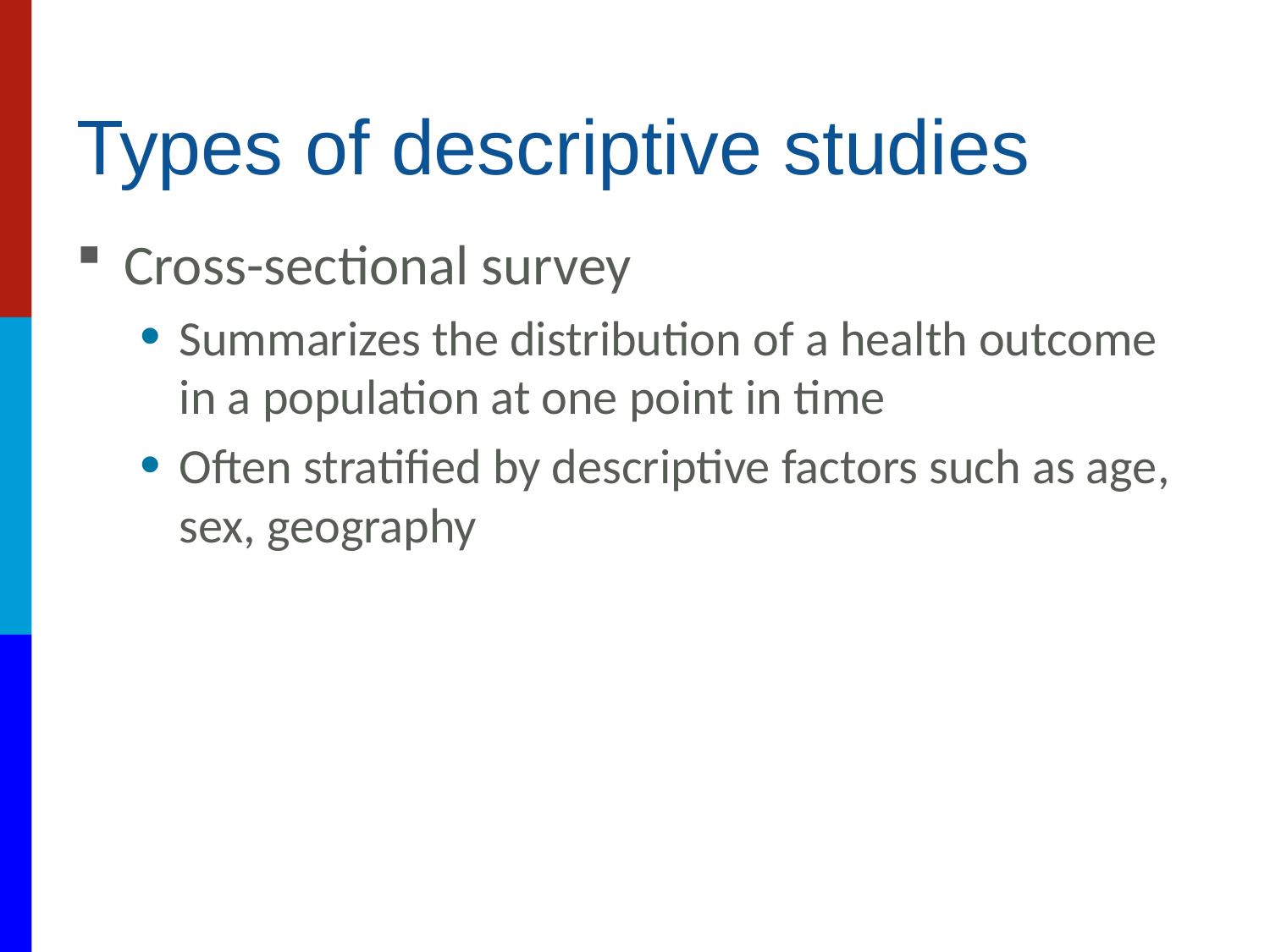

# Types of descriptive studies
Cross-sectional survey
Summarizes the distribution of a health outcome in a population at one point in time
Often stratified by descriptive factors such as age, sex, geography